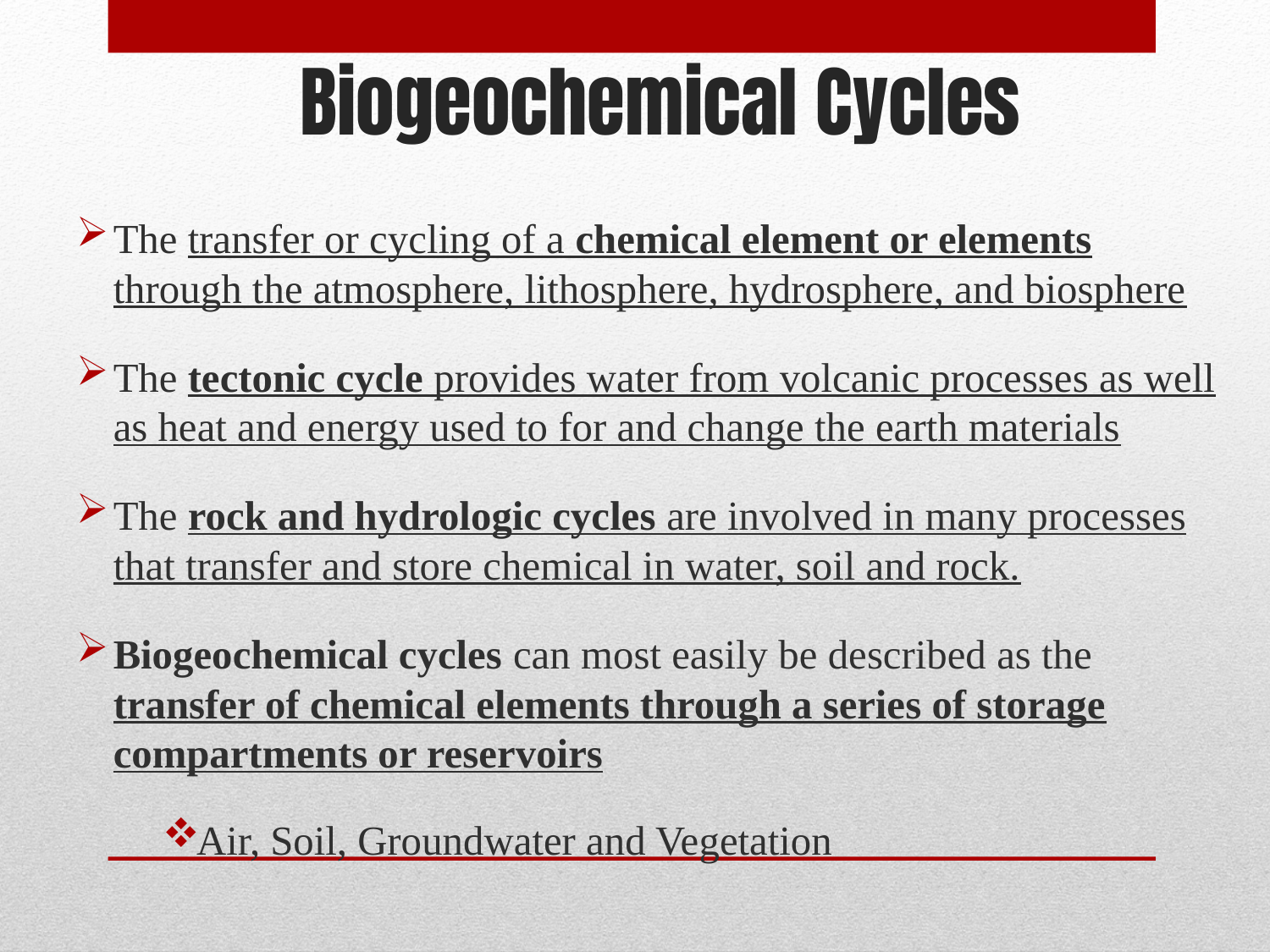

Biogeochemical Cycles

The transfer or cycling of a chemical element or elements through the atmosphere, lithosphere, hydrosphere, and biosphere

The tectonic cycle provides water from volcanic processes as well as heat and energy used to for and change the earth materials

The rock and hydrologic cycles are involved in many processes that transfer and store chemical in water, soil and rock.

Biogeochemical cycles can most easily be described as the transfer of chemical elements through a series of storage compartments or reservoirs

Air, Soil, Groundwater and Vegetation